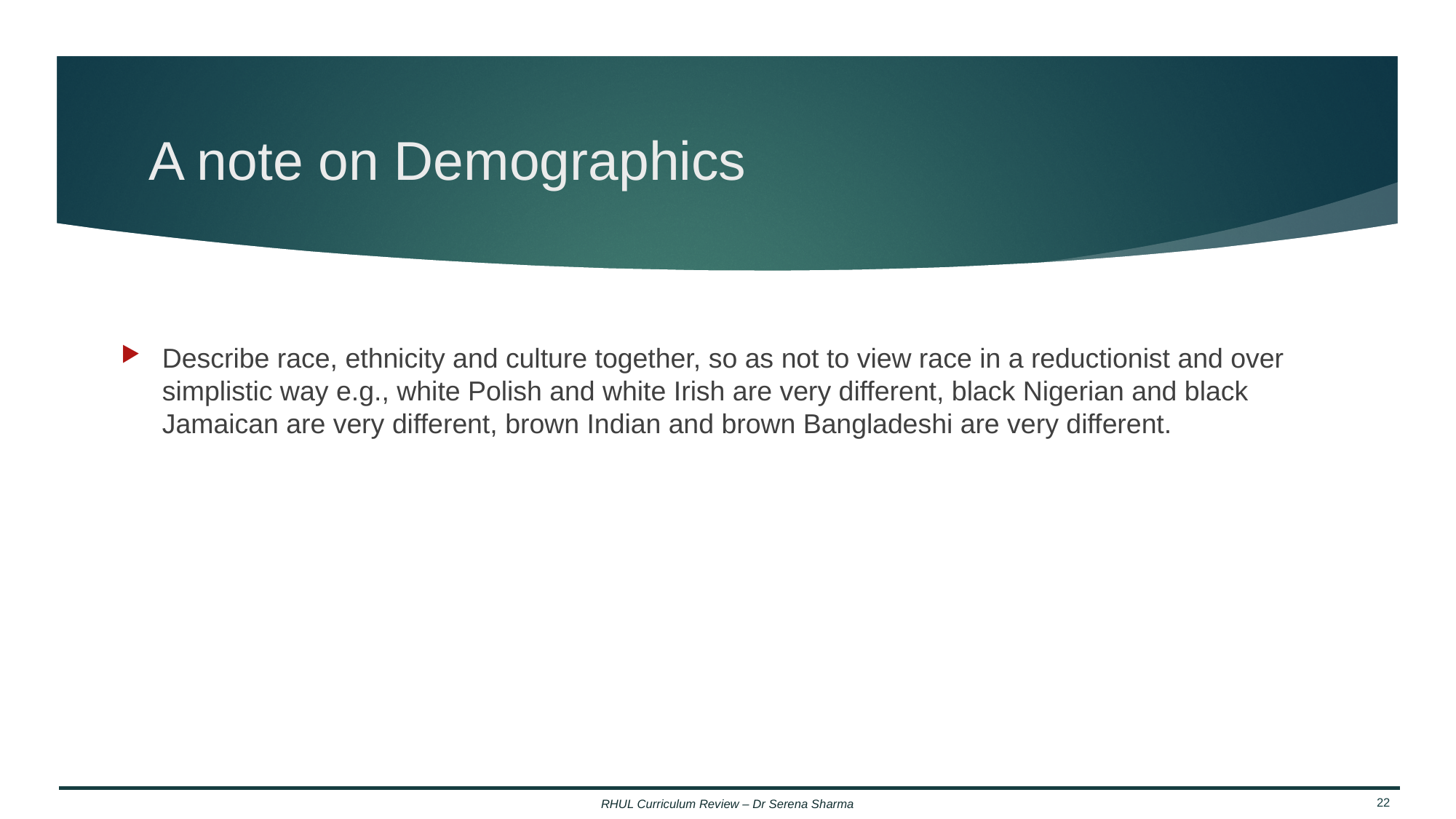

# A note on Demographics
Describe race, ethnicity and culture together, so as not to view race in a reductionist and over simplistic way e.g., white Polish and white Irish are very different, black Nigerian and black Jamaican are very different, brown Indian and brown Bangladeshi are very different.
RHUL Curriculum Review – Dr Serena Sharma